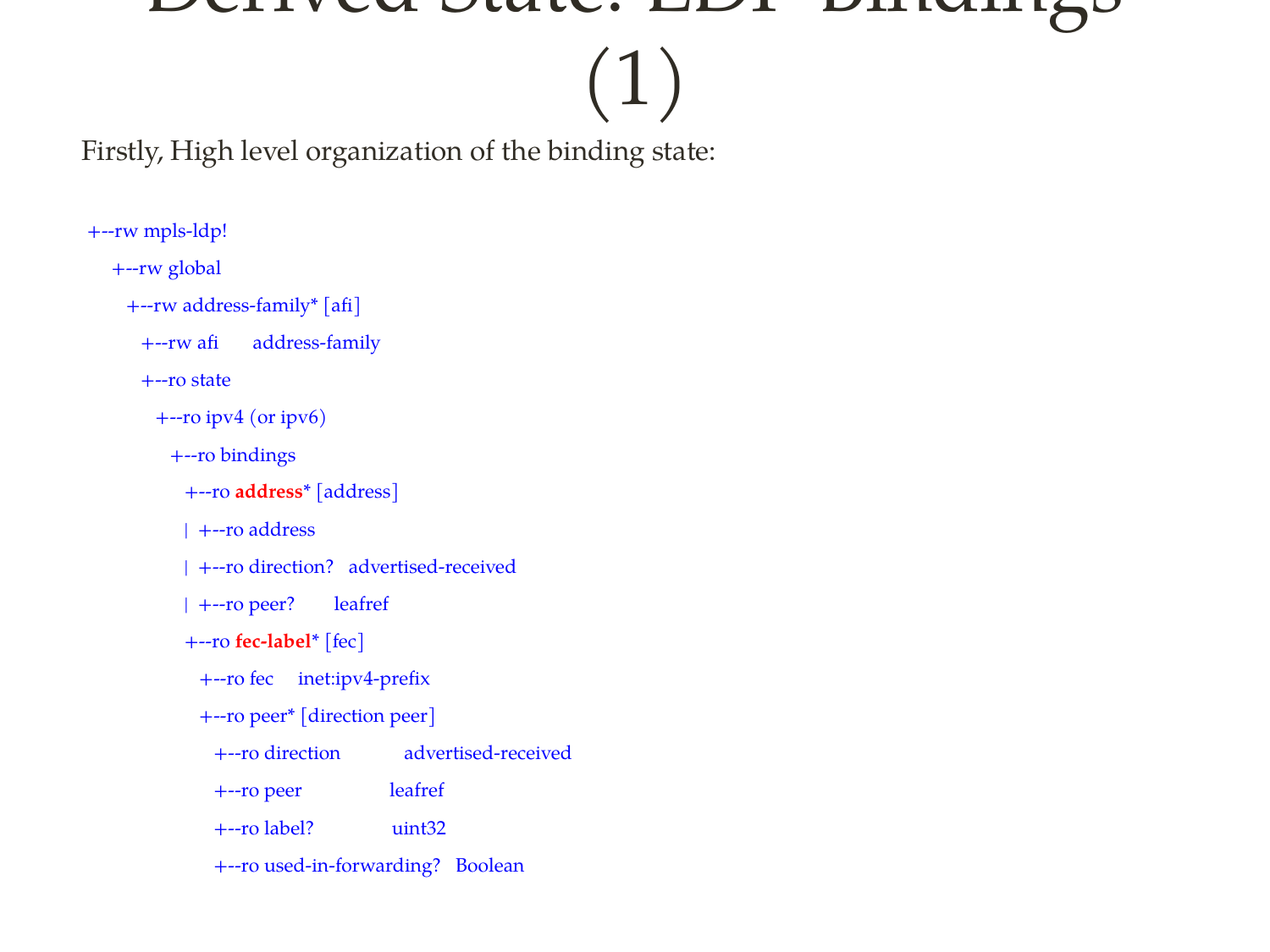

# Derived State: LDP Bindings (1)
Firstly, High level organization of the binding state:

 +--rw mpls-ldp!
      +--rw global
         +--rw address-family* [afi]
            +--rw afi       address-family
            +--ro state
               +--ro ipv4 (or ipv6)
                  +--ro bindings
                     +--ro address* [address]
                     |  +--ro address
                     |  +--ro direction?   advertised-received
                     |  +--ro peer?        leafref
                     +--ro fec-label* [fec]
                        +--ro fec     inet:ipv4-prefix
                        +--ro peer* [direction peer]
                           +--ro direction             advertised-received
                           +--ro peer                  leafref
                           +--ro label?                uint32
                           +--ro used-in-forwarding?   Boolean